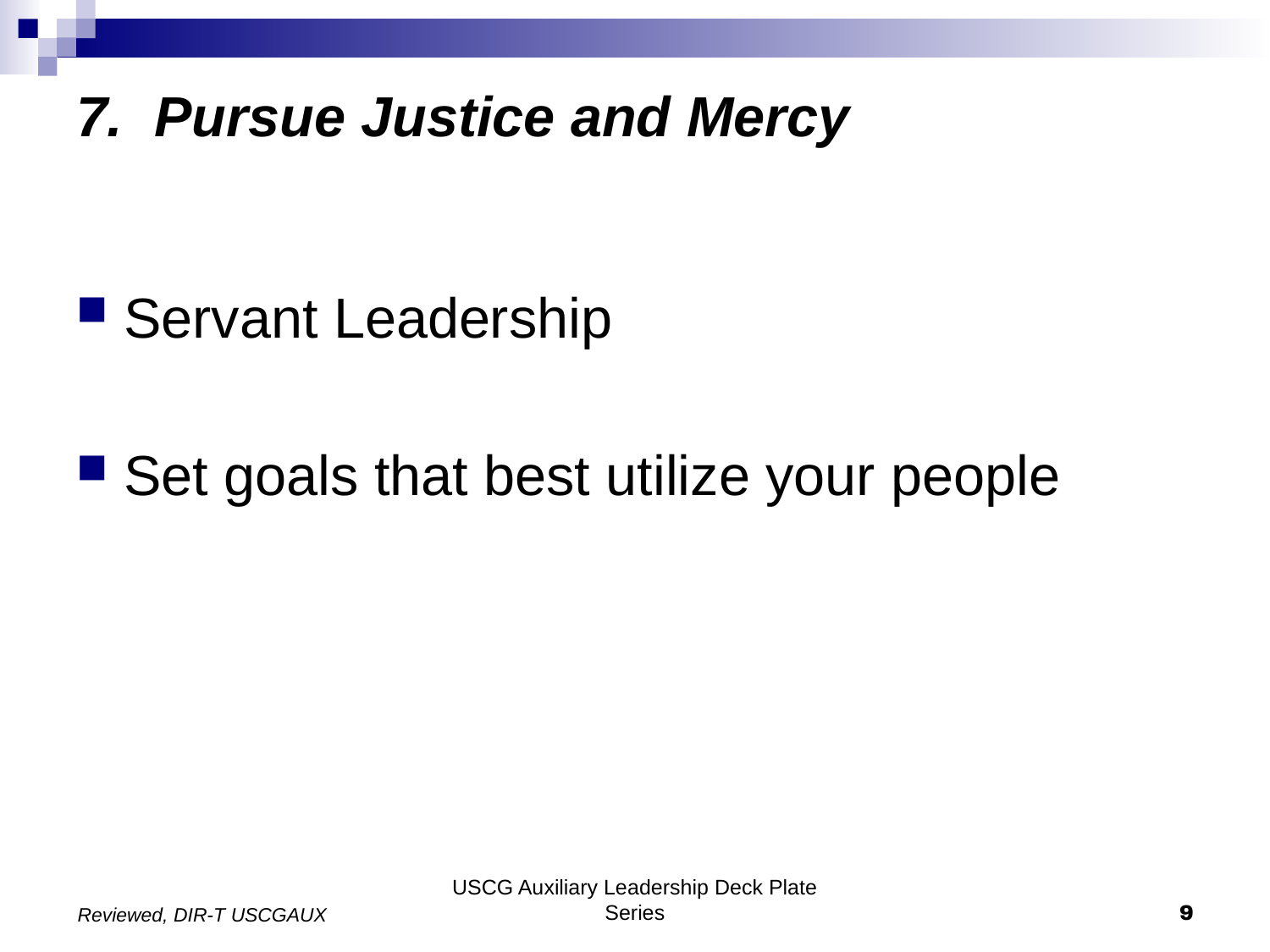

# 7.  Pursue Justice and Mercy
Servant Leadership

Set goals that best utilize your people

USCG Auxiliary Leadership Deck Plate Series
9
Reviewed, DIR-T USCGAUX